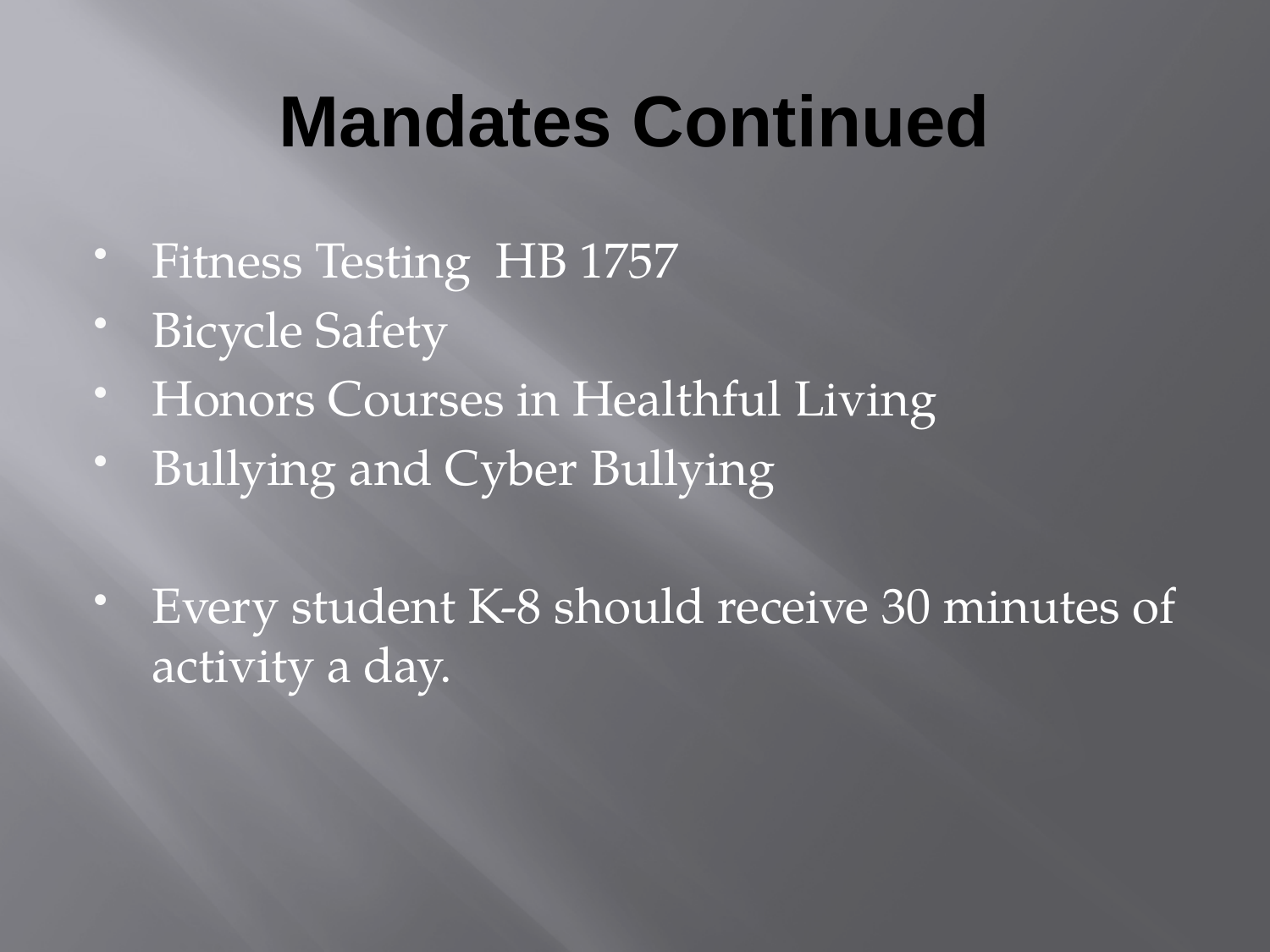

# Mandates Continued
Fitness Testing  HB 1757
Bicycle Safety
Honors Courses in Healthful Living
Bullying and Cyber Bullying

Every student K-8 should receive 30 minutes of activity a day.